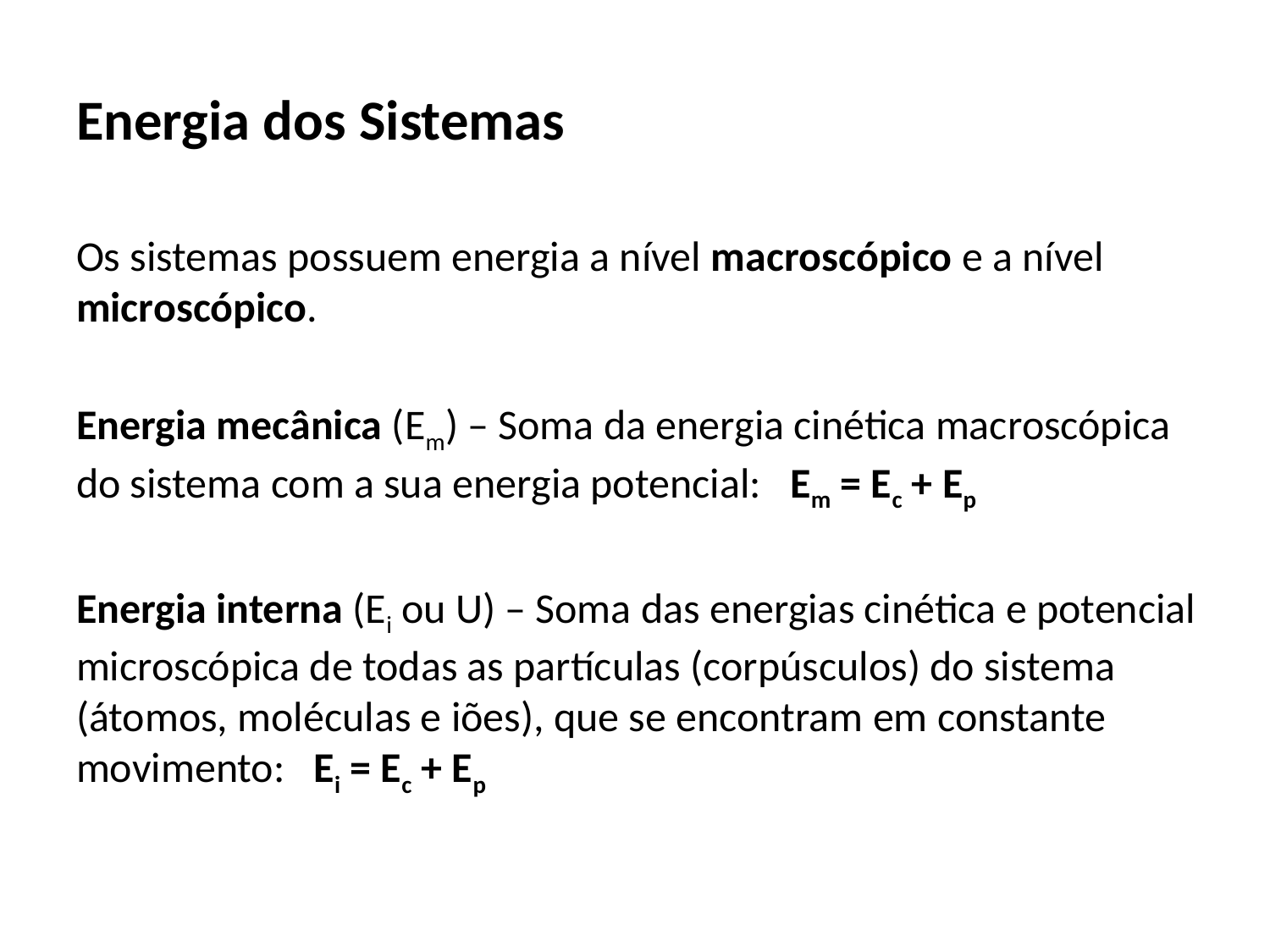

# Energia dos Sistemas
Os sistemas possuem energia a nível macroscópico e a nível microscópico.

Energia mecânica (Em) – Soma da energia cinética macroscópica do sistema com a sua energia potencial:   Em = Ec + Ep

Energia interna (Ei ou U) – Soma das energias cinética e potencial microscópica de todas as partículas (corpúsculos) do sistema (átomos, moléculas e iões), que se encontram em constante movimento:   Ei = Ec + Ep